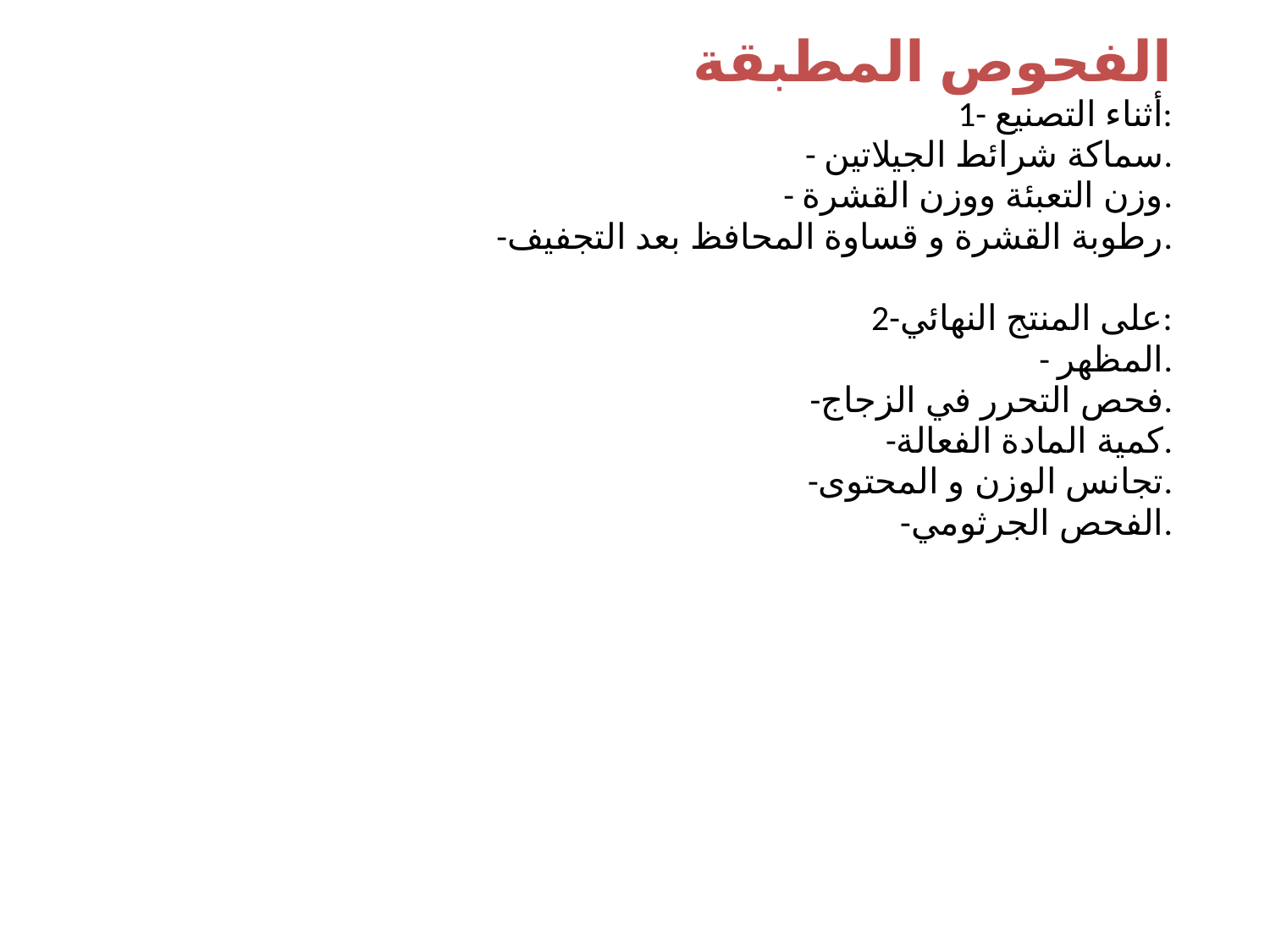

الفحوص المطبقة
1- أثناء التصنيع:
- سماكة شرائط الجيلاتين.
- وزن التعبئة ووزن القشرة.
-رطوبة القشرة و قساوة المحافظ بعد التجفيف.

2-على المنتج النهائي:
- المظهر.
-فحص التحرر في الزجاج.
-كمية المادة الفعالة.
-تجانس الوزن و المحتوى.
-الفحص الجرثومي.
#